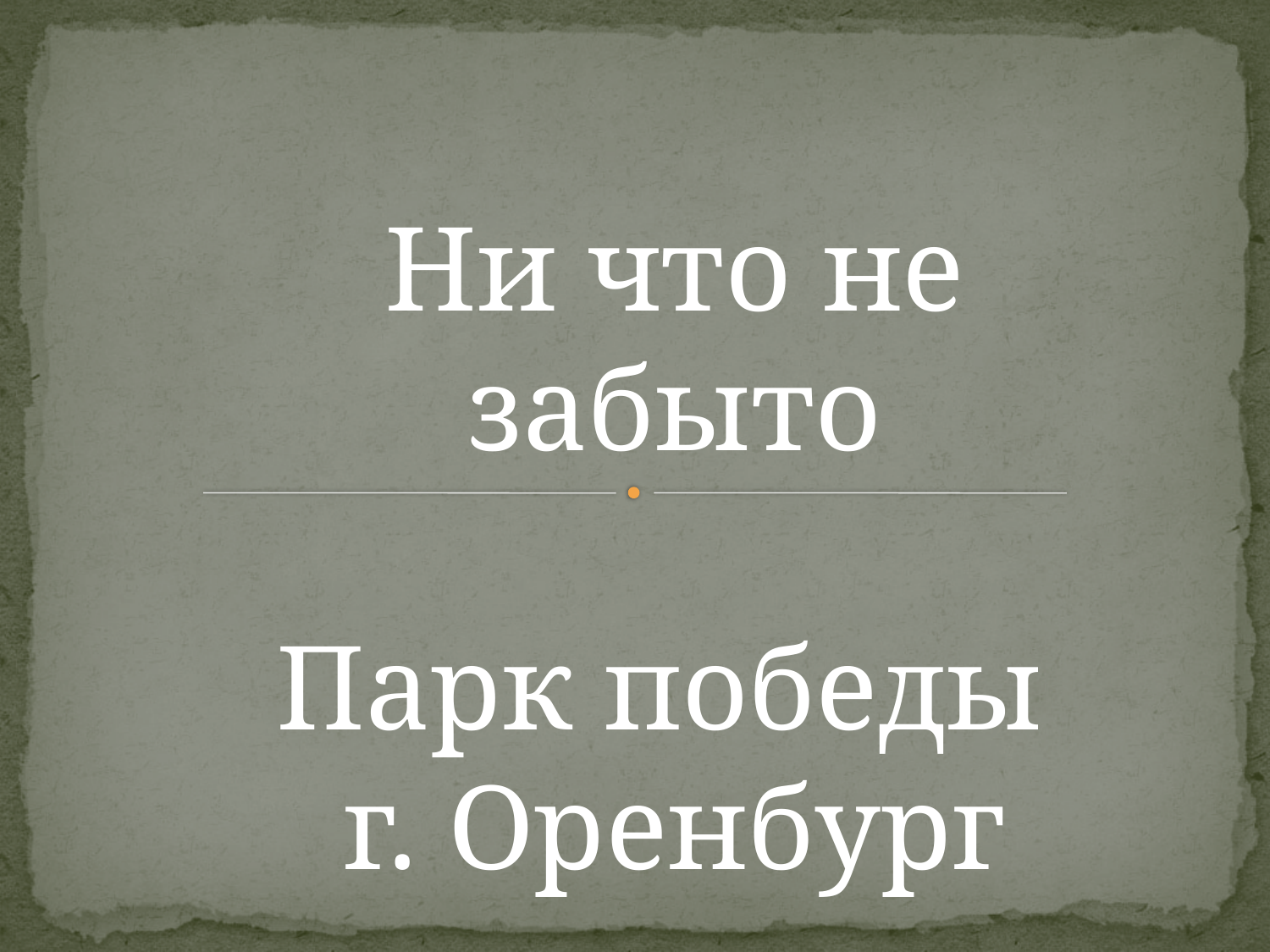

Ни что не забыто

Парк победы
г. Оренбург
#